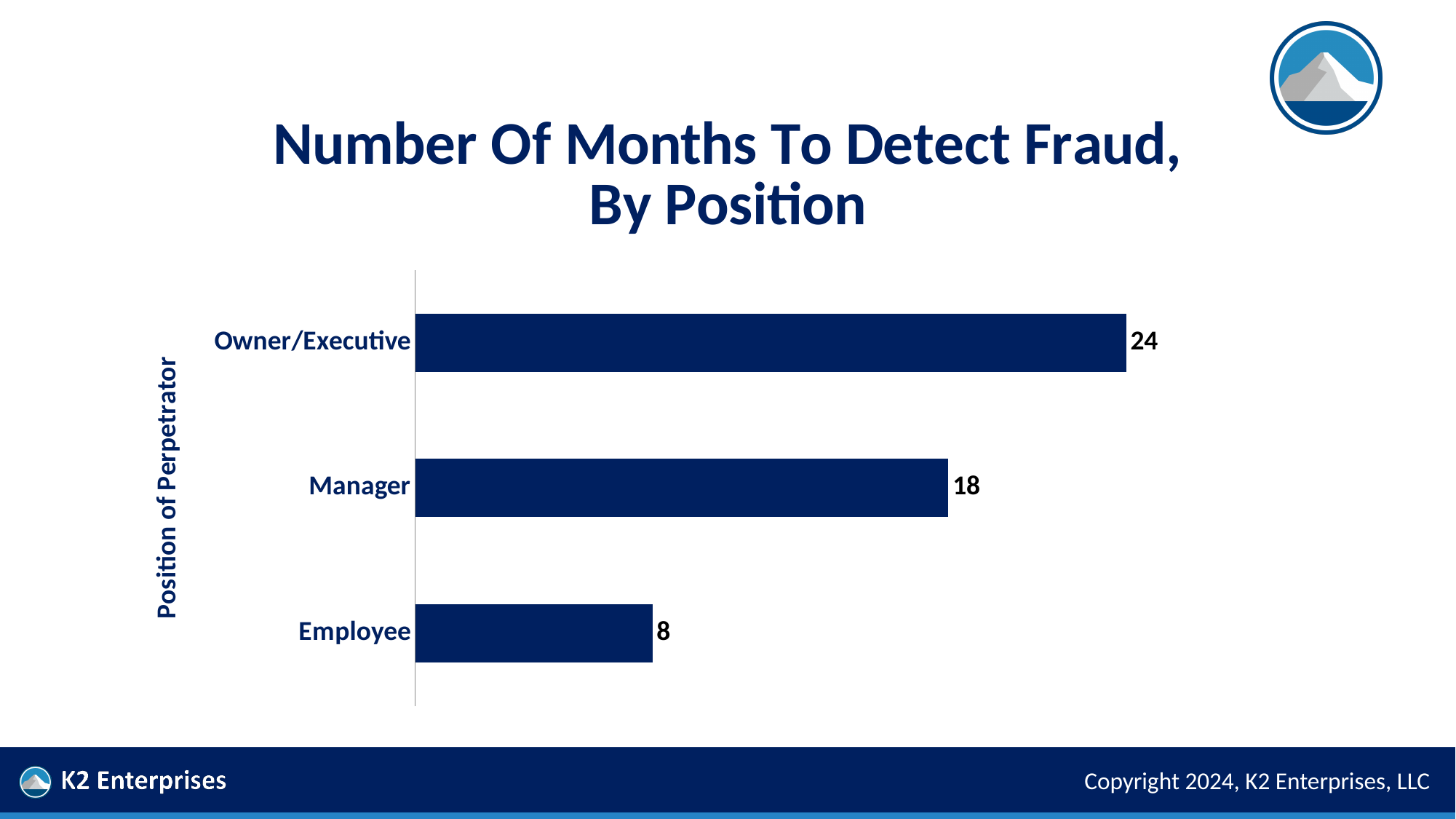

### Chart: Number Of Months To Detect Fraud, By Position

| Category | Months to Detect |
|---|---|
| Employee | 8.0 |
| Manager | 18.0 |
| Owner/Executive | 24.0 |